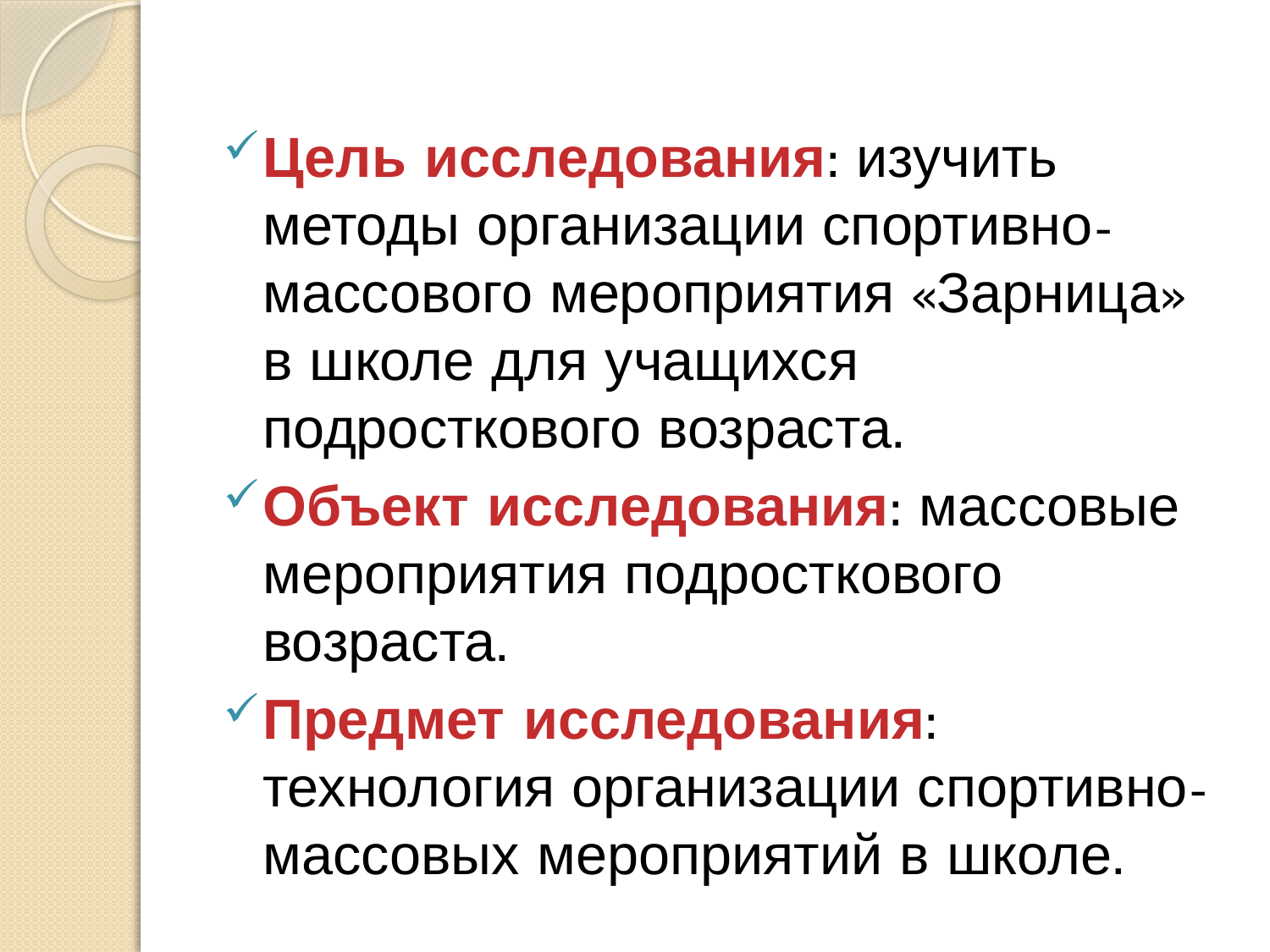

Цель исследования: изучить методы организации спортивно-массового мероприятия «Зарница» в школе для учащихся подросткового возраста.
Объект исследования: массовые мероприятия подросткового возраста.
Предмет исследования: технология организации спортивно-массовых мероприятий в школе.